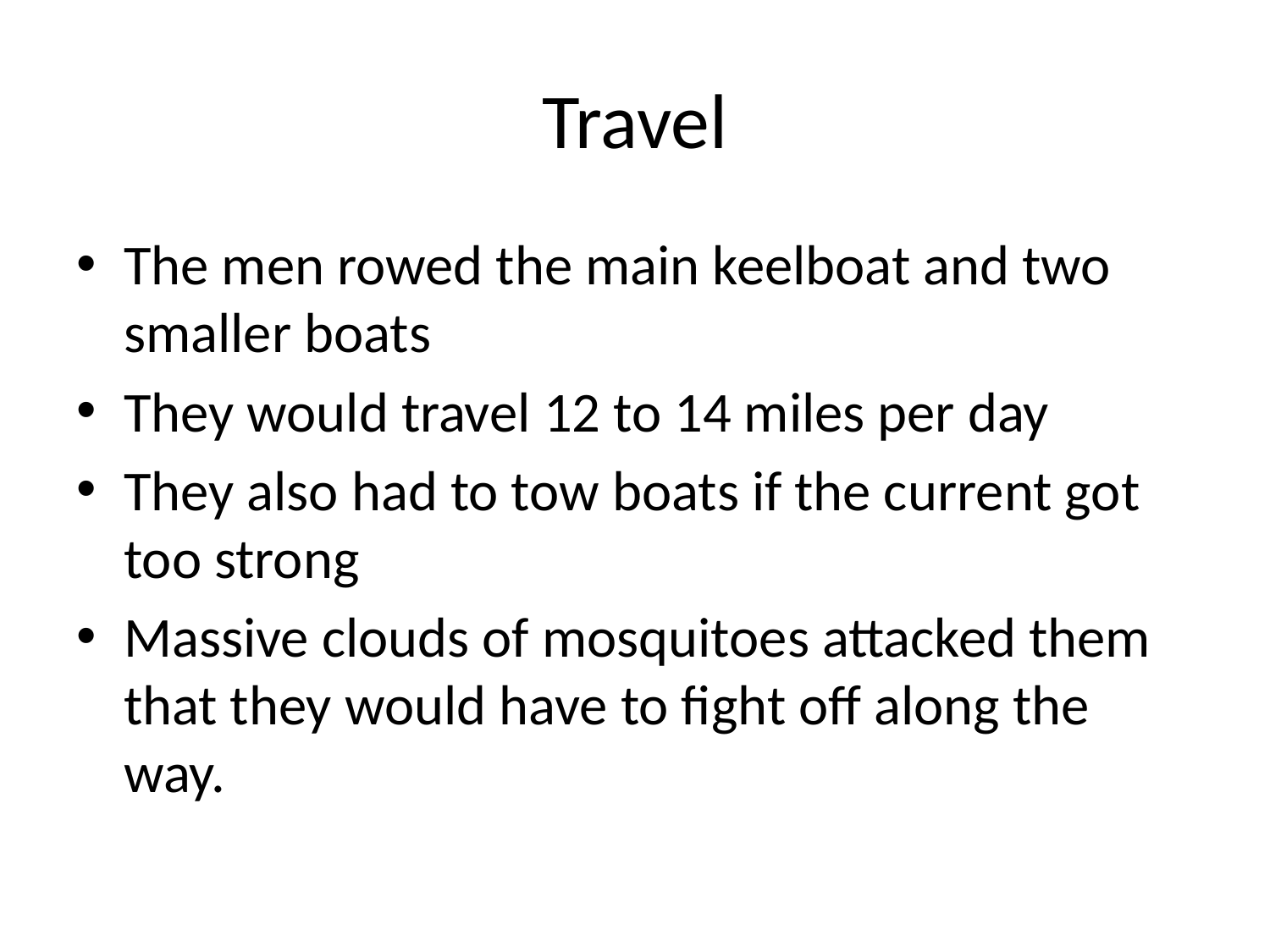

# Travel
The men rowed the main keelboat and two smaller boats
They would travel 12 to 14 miles per day
They also had to tow boats if the current got too strong
Massive clouds of mosquitoes attacked them that they would have to fight off along the way.